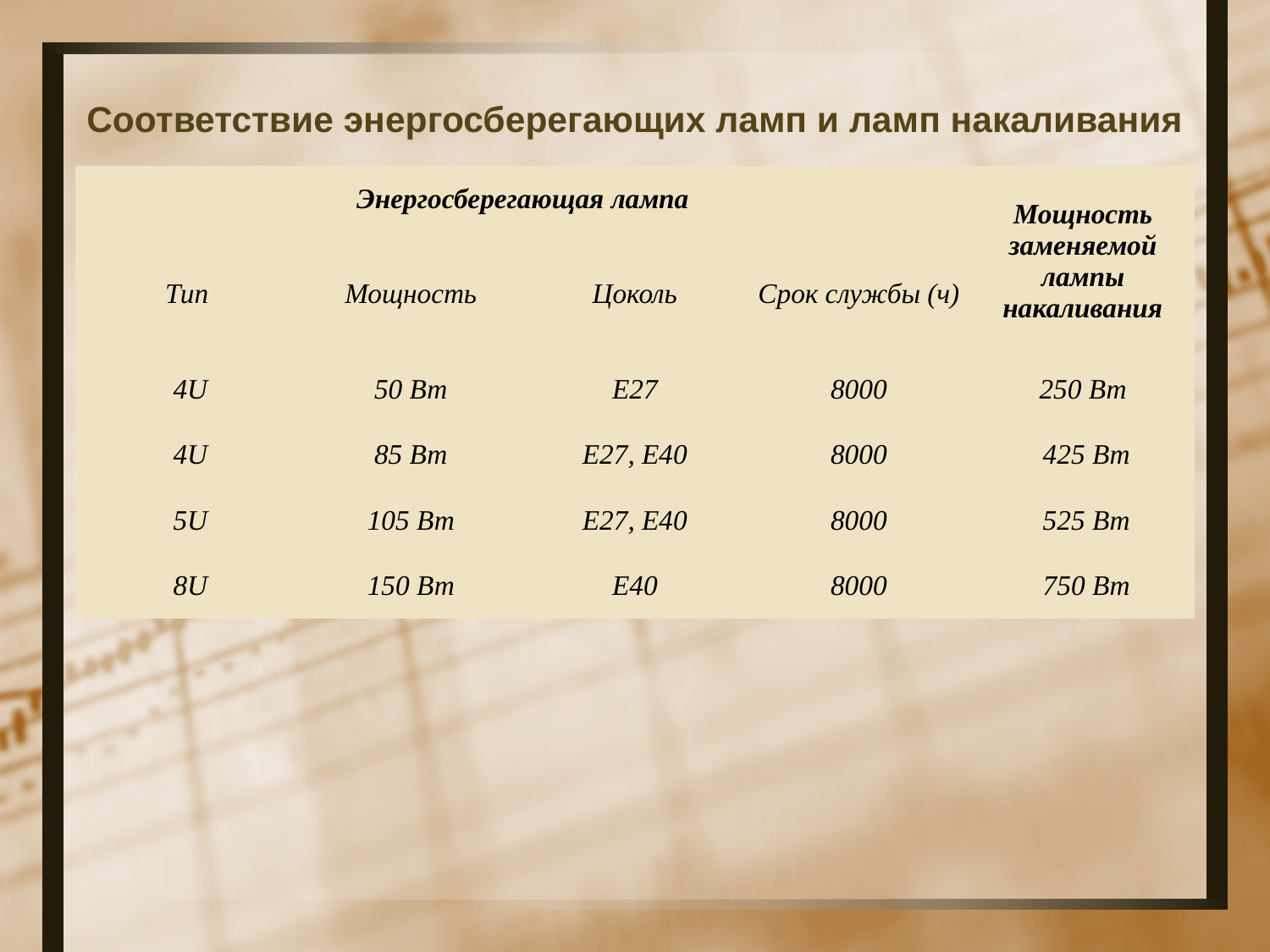

#
Соответствие энергосберегающих ламп и ламп накаливания

| Энергосберегающая лампа |  |  |  | Мощность заменяемой лампы накаливания |
| --- | --- | --- | --- | --- |
| Тип | Мощность | Цоколь | Срок службы (ч) |  |
| 4U | 50 Вт | E27 | 8000 | 250 Вт |
| 4U | 85 Вт | E27, E40 | 8000 | 425 Вт |
| 5U | 105 Вт | E27, E40 | 8000 | 525 Вт |
| 8U | 150 Вт | E40 | 8000 | 750 Вт |